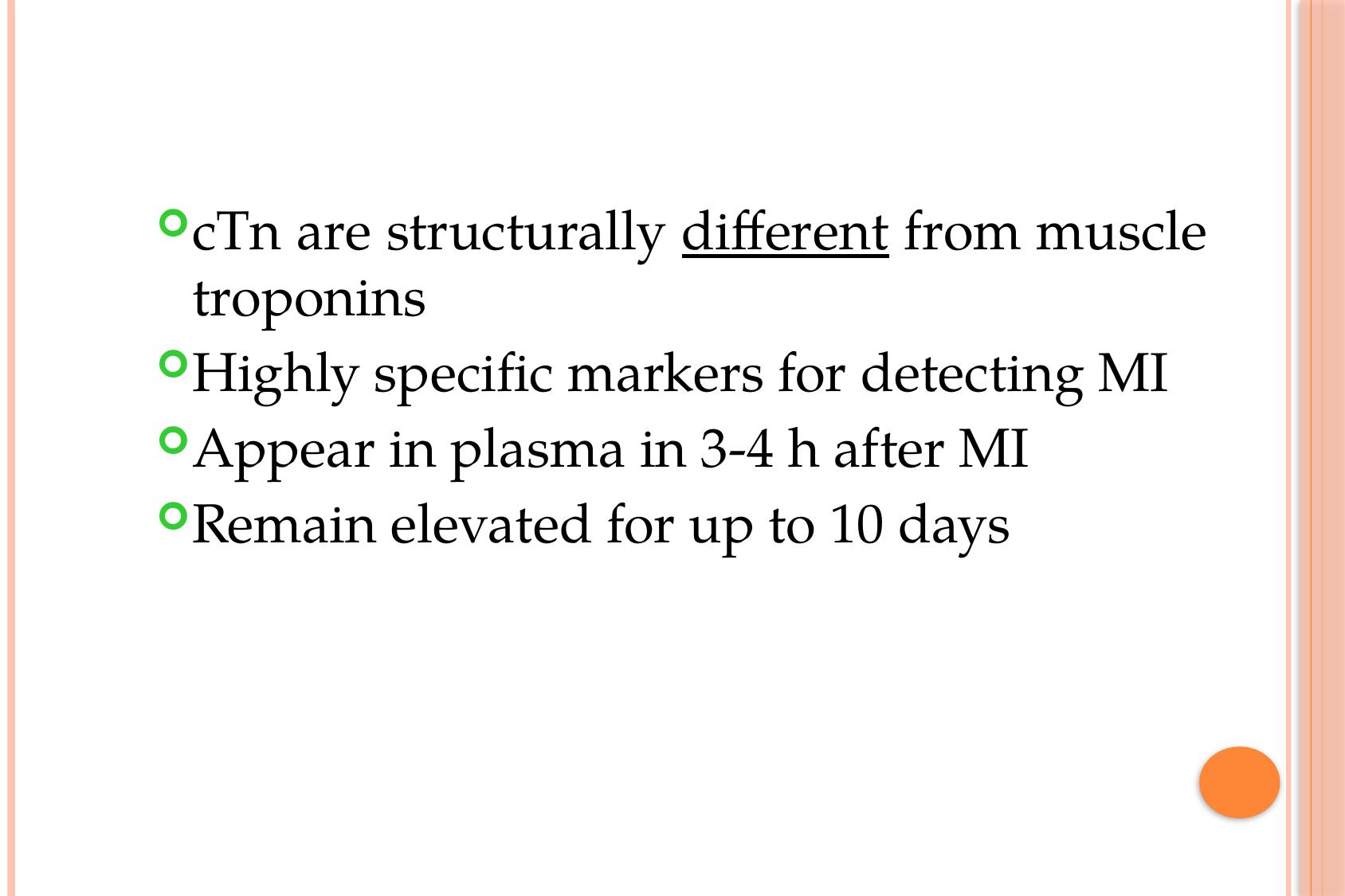

cTn are structurally different from muscle troponins
Highly specific markers for detecting MI
Appear in plasma in 3-4 h after MI
Remain elevated for up to 10 days